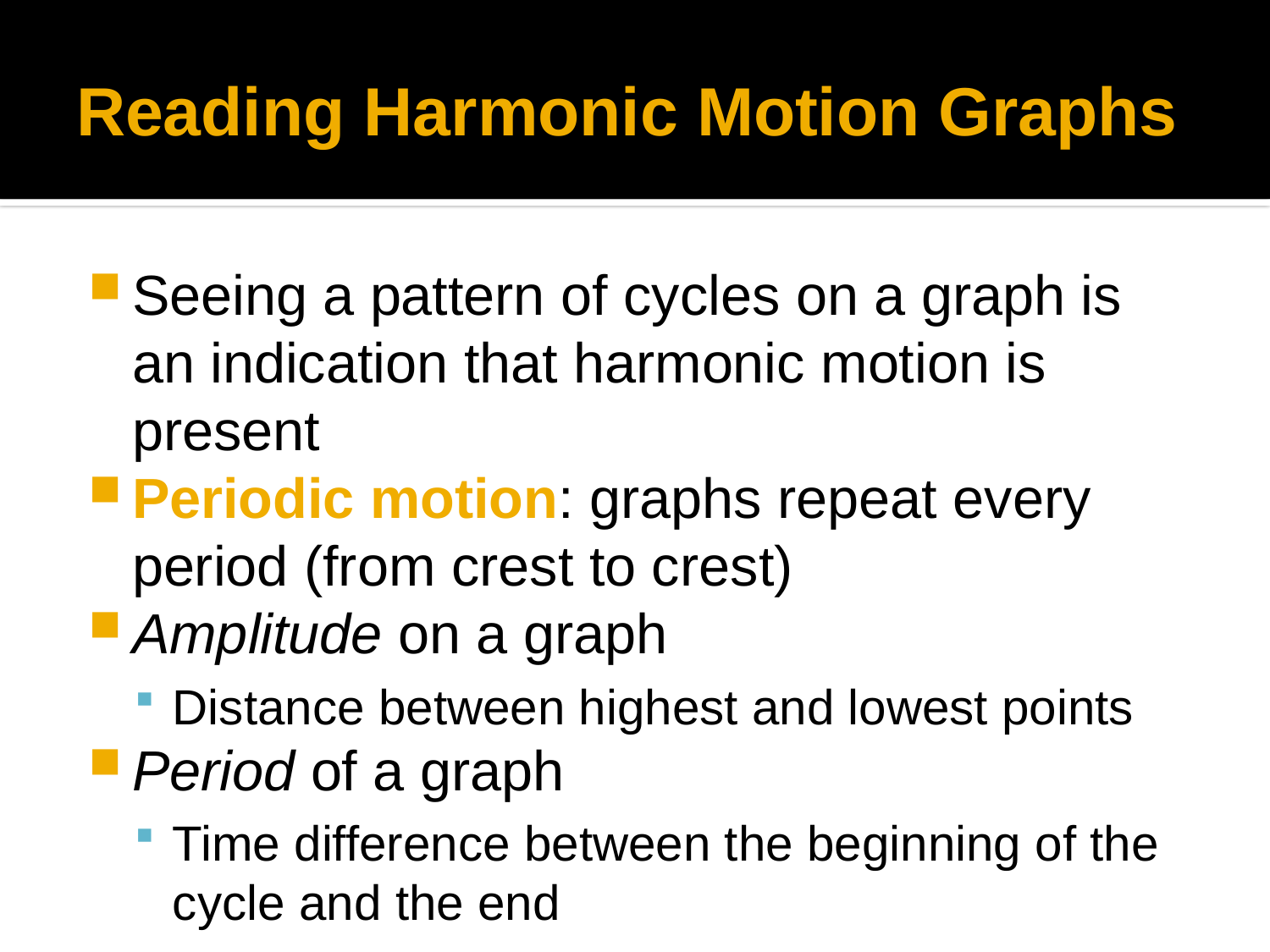

# Reading Harmonic Motion Graphs
Seeing a pattern of cycles on a graph is an indication that harmonic motion is present
Periodic motion: graphs repeat every period (from crest to crest)
Amplitude on a graph
Distance between highest and lowest points
Period of a graph
Time difference between the beginning of the cycle and the end